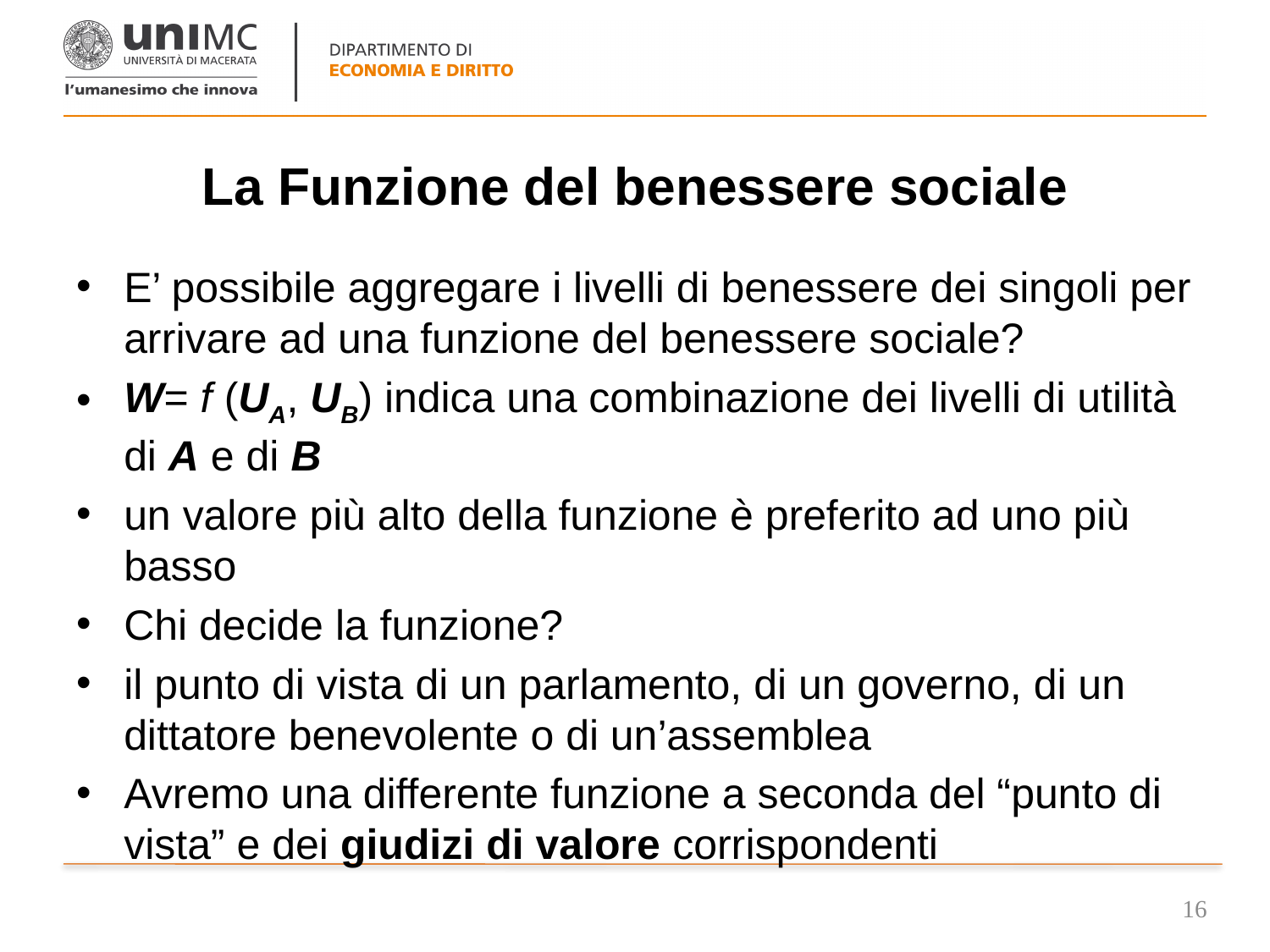

# La Funzione del benessere sociale
E’ possibile aggregare i livelli di benessere dei singoli per arrivare ad una funzione del benessere sociale?
W= f (UA, UB) indica una combinazione dei livelli di utilità di A e di B
un valore più alto della funzione è preferito ad uno più basso
Chi decide la funzione?
il punto di vista di un parlamento, di un governo, di un dittatore benevolente o di un’assemblea
Avremo una differente funzione a seconda del “punto di vista” e dei giudizi di valore corrispondenti
16